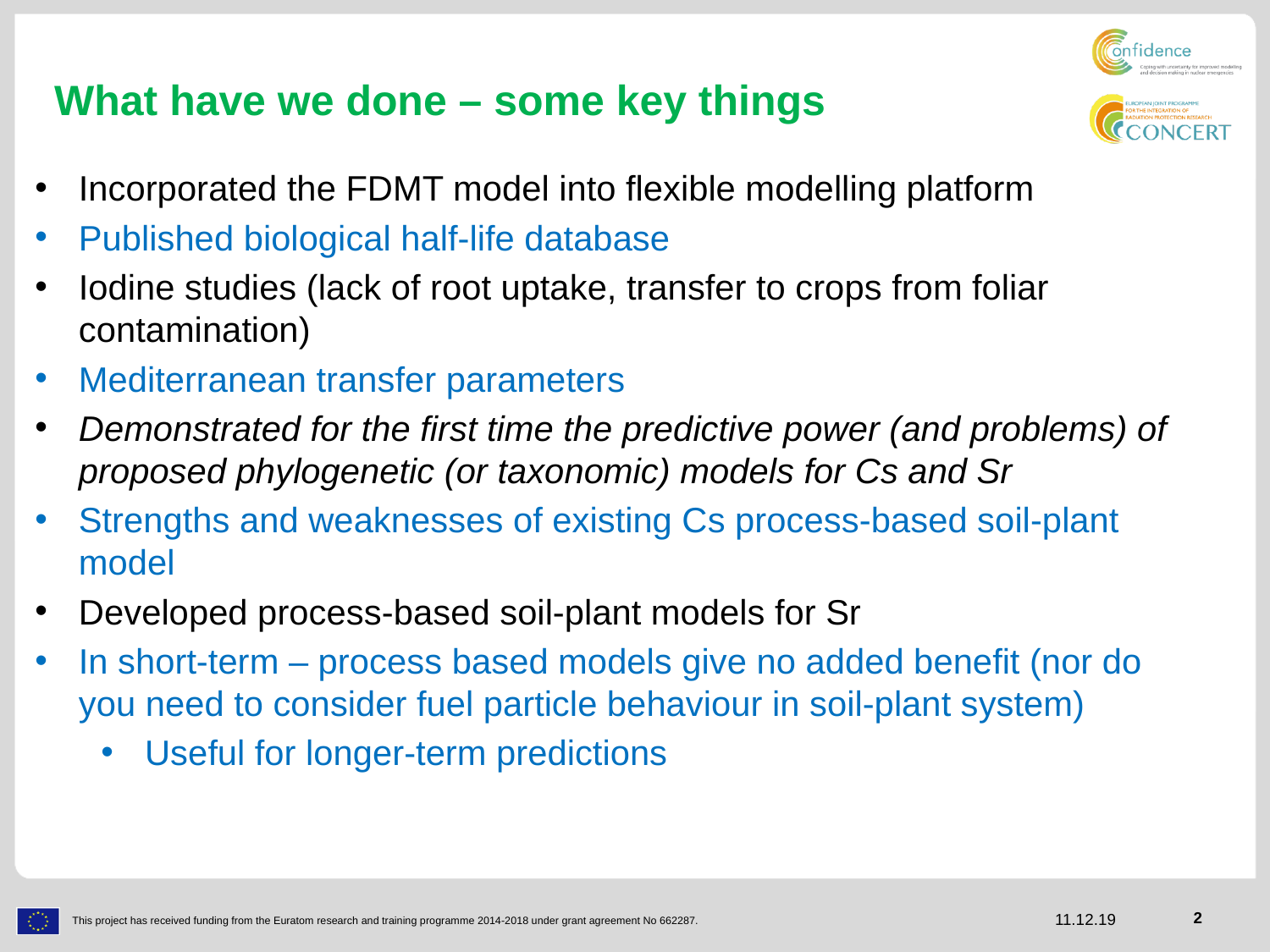

# What have we done – some key things
Incorporated the FDMT model into flexible modelling platform
Published biological half-life database
Iodine studies (lack of root uptake, transfer to crops from foliar contamination)
Mediterranean transfer parameters
Demonstrated for the first time the predictive power (and problems) of proposed phylogenetic (or taxonomic) models for Cs and Sr
Strengths and weaknesses of existing Cs process-based soil-plant model
Developed process-based soil-plant models for Sr
In short-term – process based models give no added benefit (nor do you need to consider fuel particle behaviour in soil-plant system)
Useful for longer-term predictions